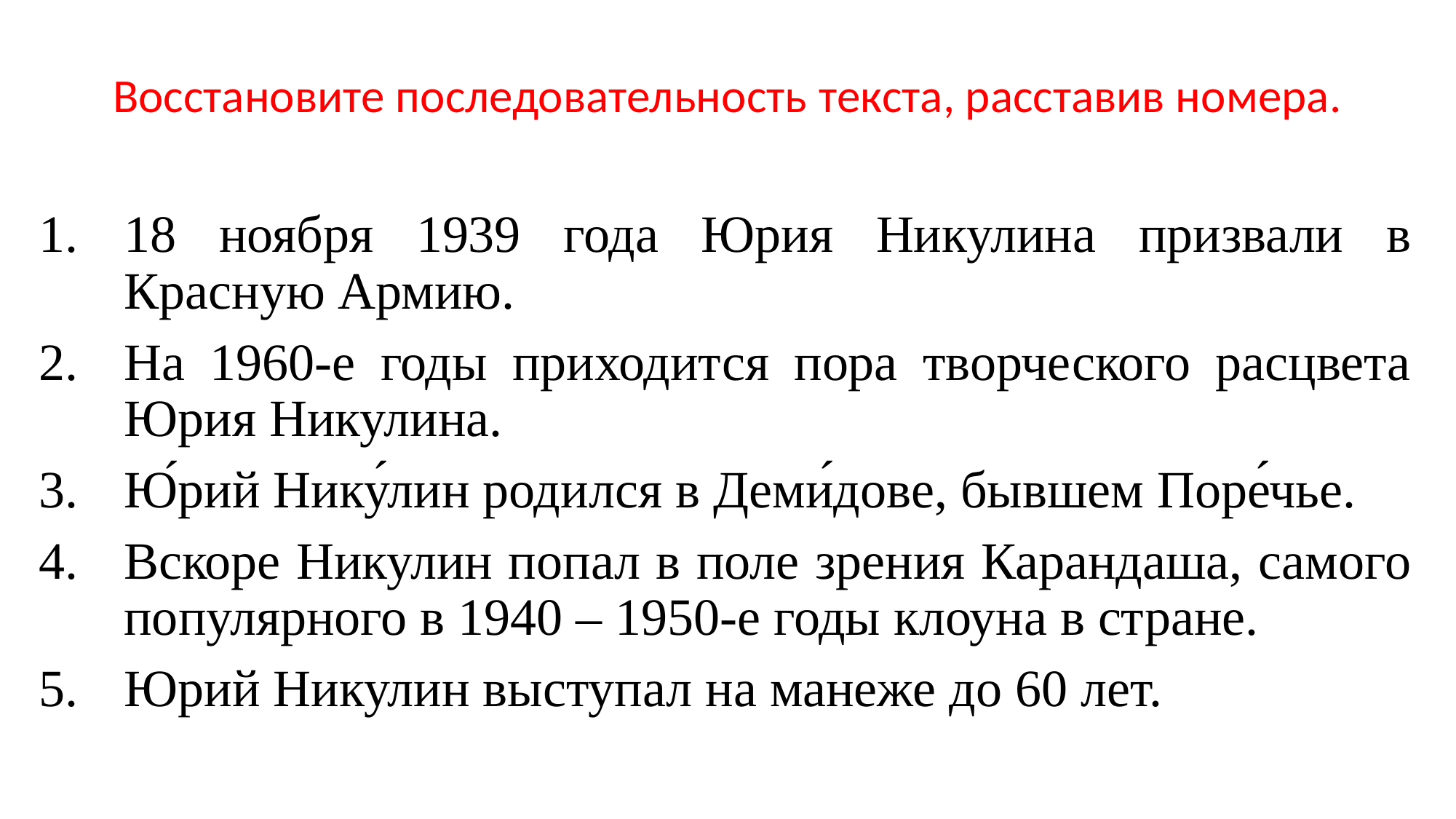

# Восстановите последовательность текста, расставив номера.
18 ноября 1939 года Юрия Никулина призвали в Красную Армию.
На 1960-е годы приходится пора творческого расцвета Юрия Никулина.
Ю́рий Нику́лин родился в Деми́дове, бывшем Поре́чье.
Вскоре Никулин попал в поле зрения Карандаша, самого популярного в 1940 – 1950-е годы клоуна в стране.
Юрий Никулин выступал на манеже до 60 лет.